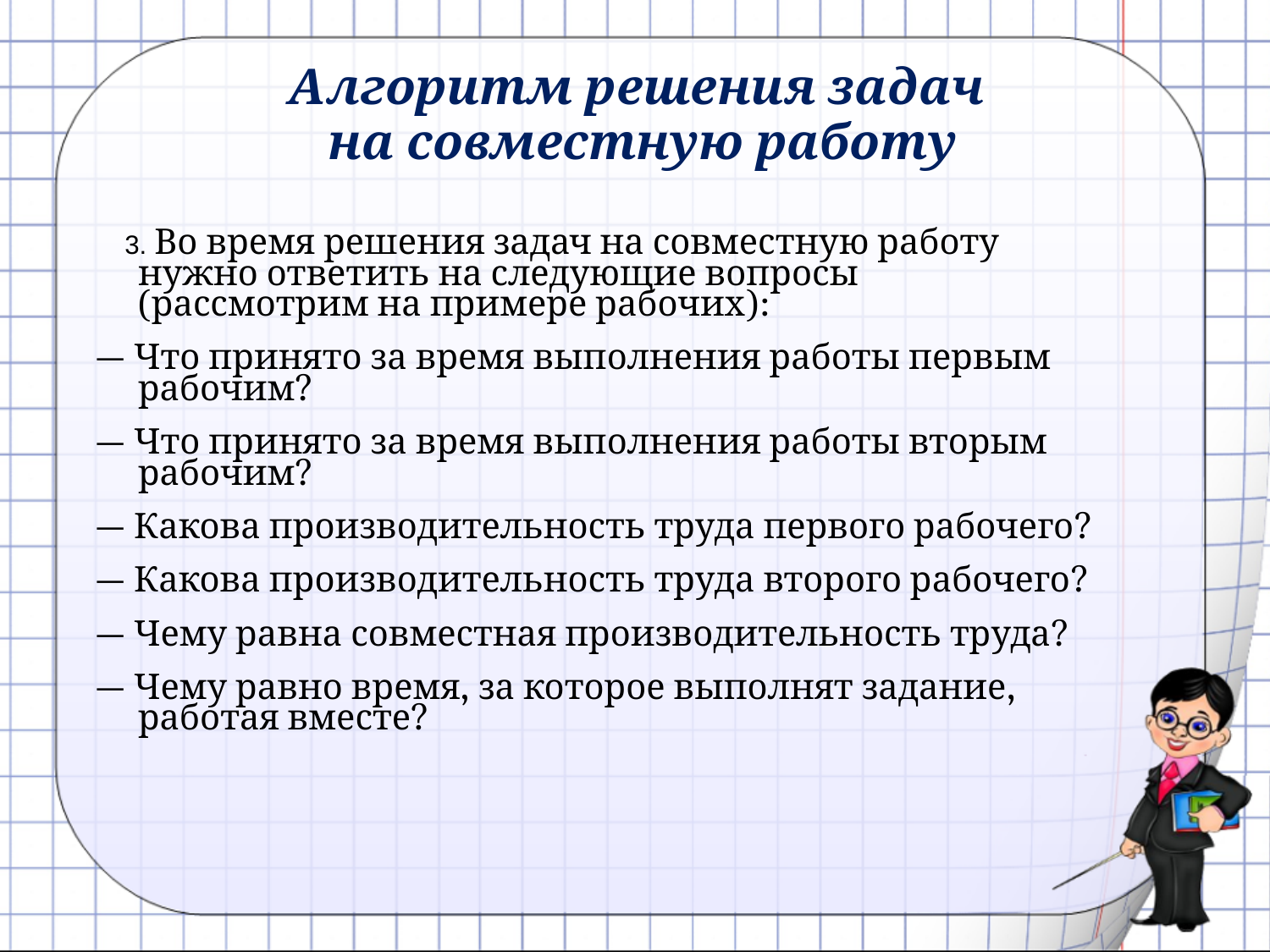

# Алгоритм решения задач на совместную работу
    3. Во время решения задач на совместную работу нужно ответить на следующие вопросы (рассмотрим на примере рабочих):
― Что принято за время выполнения работы первым рабочим?
― Что принято за время выполнения работы вторым рабочим?
― Какова производительность труда первого рабочего?
― Какова производительность труда второго рабочего?
― Чему равна совместная производительность труда?
― Чему равно время, за которое выполнят задание, работая вместе?